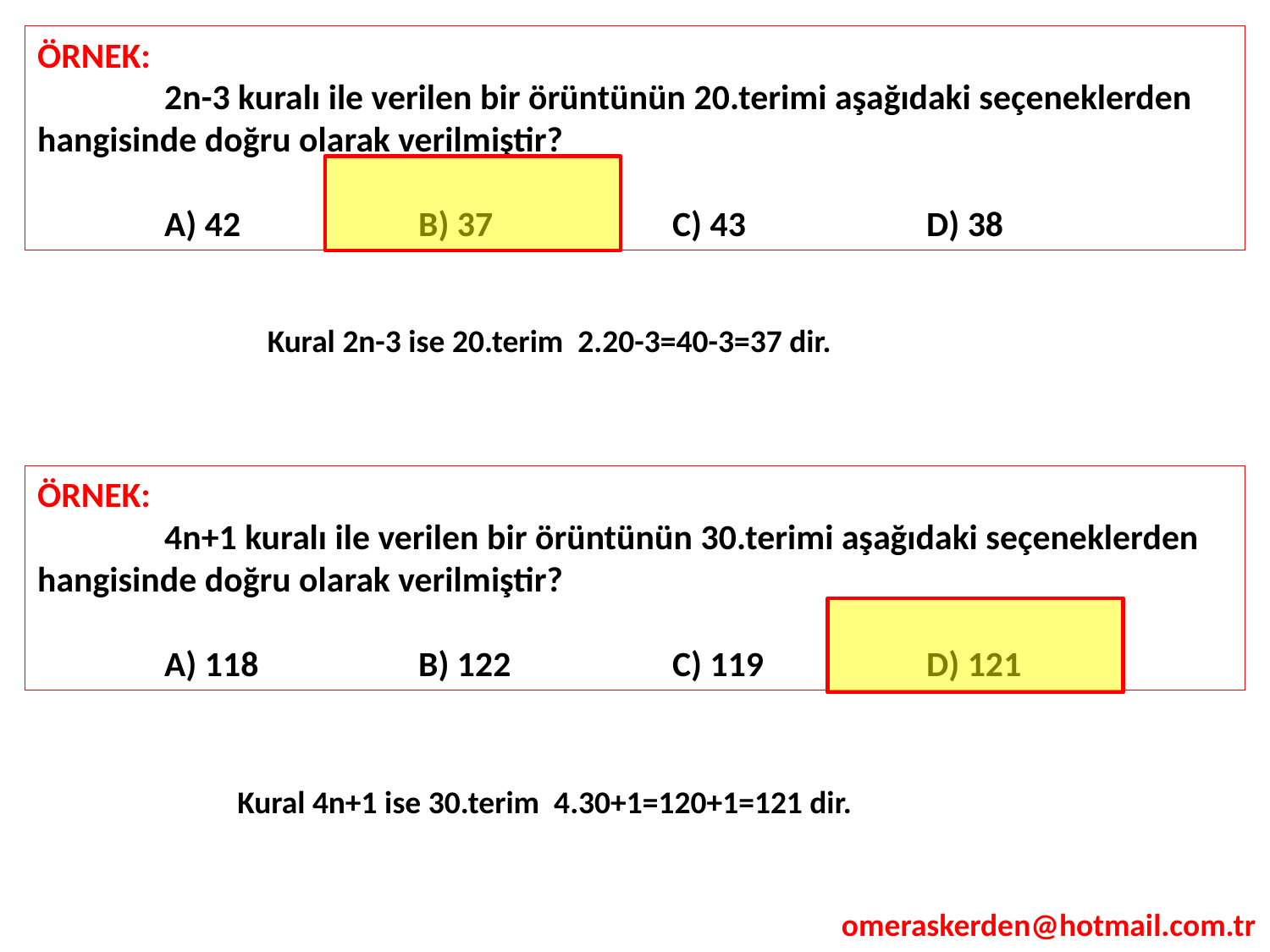

ÖRNEK:
	2n-3 kuralı ile verilen bir örüntünün 20.terimi aşağıdaki seçeneklerden hangisinde doğru olarak verilmiştir?

	A) 42		B) 37		C) 43		D) 38

Kural 2n-3 ise 20.terim  2.20-3=40-3=37 dir.
ÖRNEK:
	4n+1 kuralı ile verilen bir örüntünün 30.terimi aşağıdaki seçeneklerden hangisinde doğru olarak verilmiştir?

	A) 118		B) 122		C) 119		D) 121

Kural 4n+1 ise 30.terim  4.30+1=120+1=121 dir.
omeraskerden@hotmail.com.tr